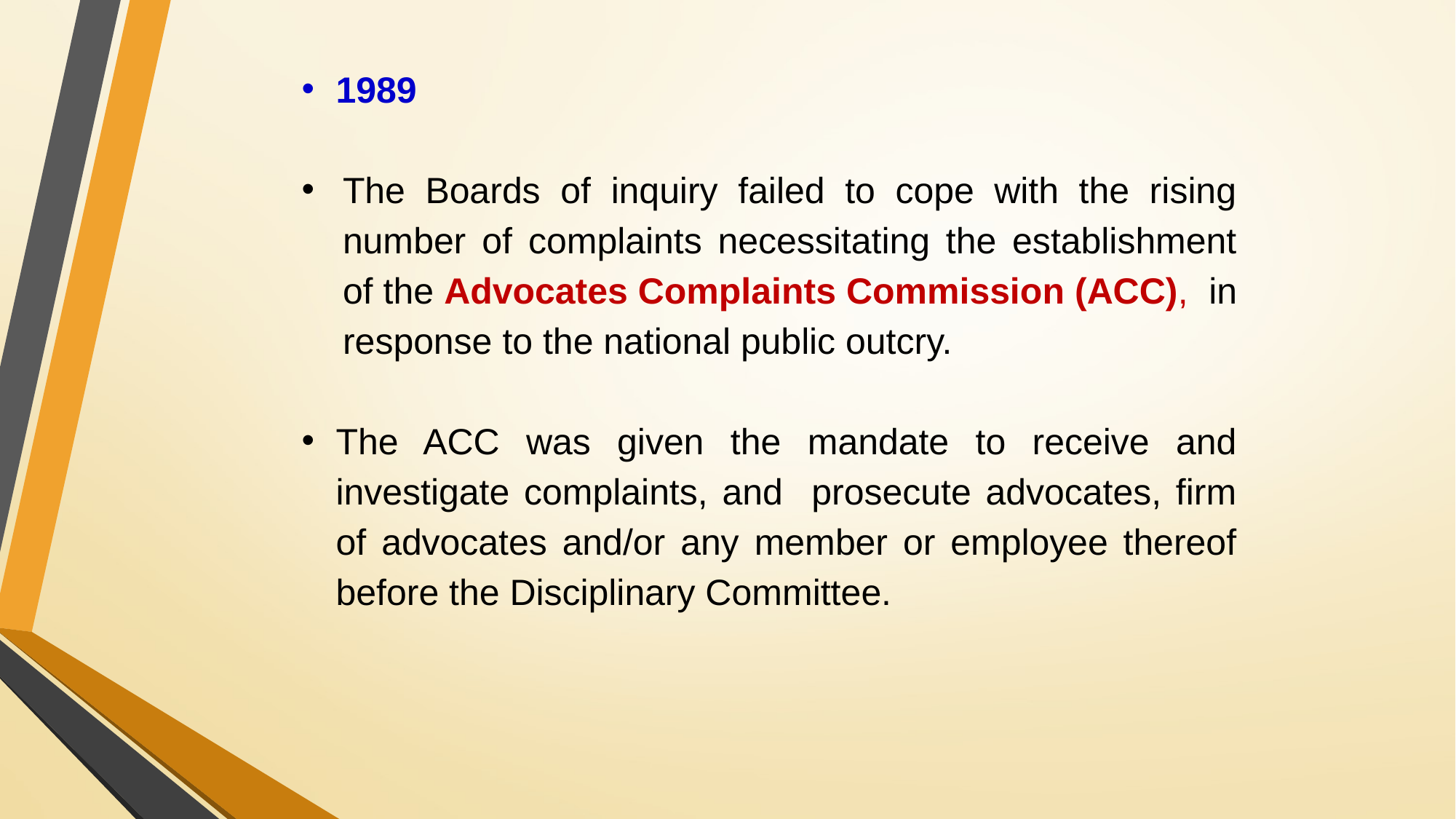

1989

The Boards of inquiry failed to cope with the rising number of complaints necessitating the establishment of the Advocates Complaints Commission (ACC),  in response to the national public outcry.

The ACC was given the mandate to receive and investigate complaints, and  prosecute advocates, firm of advocates and/or any member or employee thereof before the Disciplinary Committee.